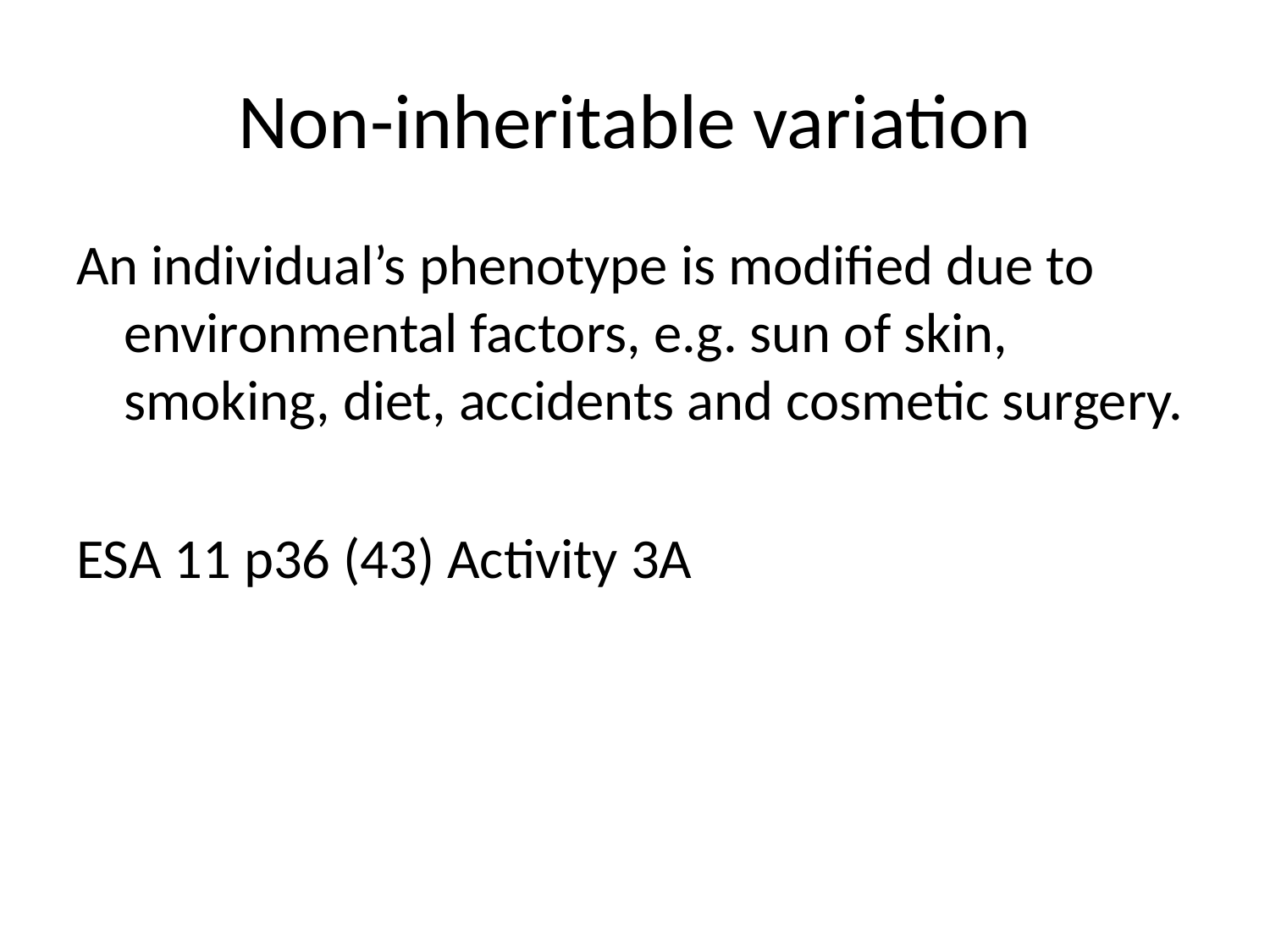

# Non-inheritable variation
An individual’s phenotype is modified due to environmental factors, e.g. sun of skin, smoking, diet, accidents and cosmetic surgery.

ESA 11 p36 (43) Activity 3A